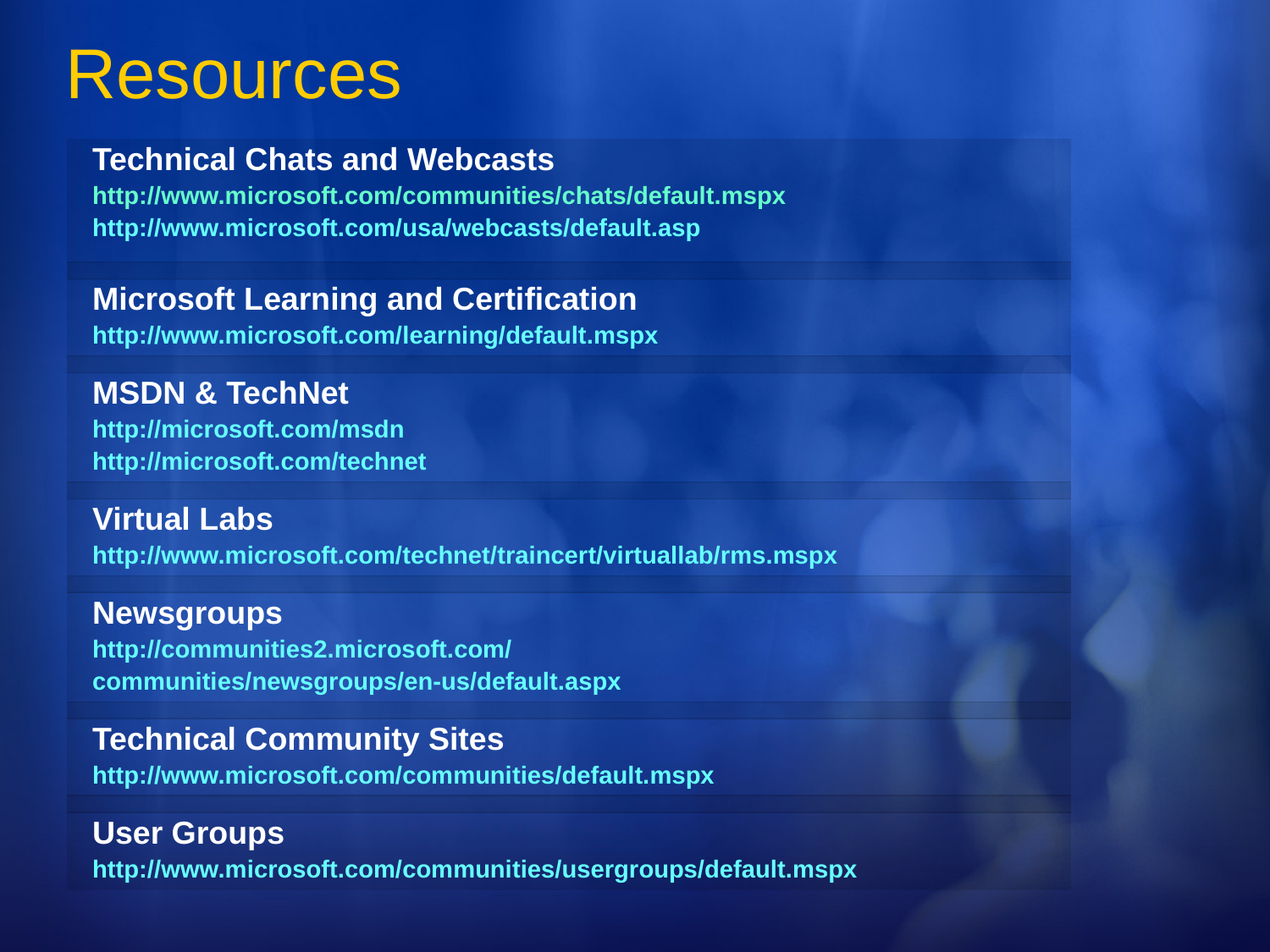

Resources
| Technical Chats and Webcasts http://www.microsoft.com/communities/chats/default.mspx http://www.microsoft.com/usa/webcasts/default.asp |
| --- |
|  |
| Microsoft Learning and Certification http://www.microsoft.com/learning/default.mspx |
|  |
| MSDN & TechNet http://microsoft.com/msdn http://microsoft.com/technet |
|  |
| Virtual Labs http://www.microsoft.com/technet/traincert/virtuallab/rms.mspx |
|  |
| Newsgroups http://communities2.microsoft.com/ communities/newsgroups/en-us/default.aspx |
|  |
| Technical Community Sites http://www.microsoft.com/communities/default.mspx |
|  |
| User Groups http://www.microsoft.com/communities/usergroups/default.mspx |